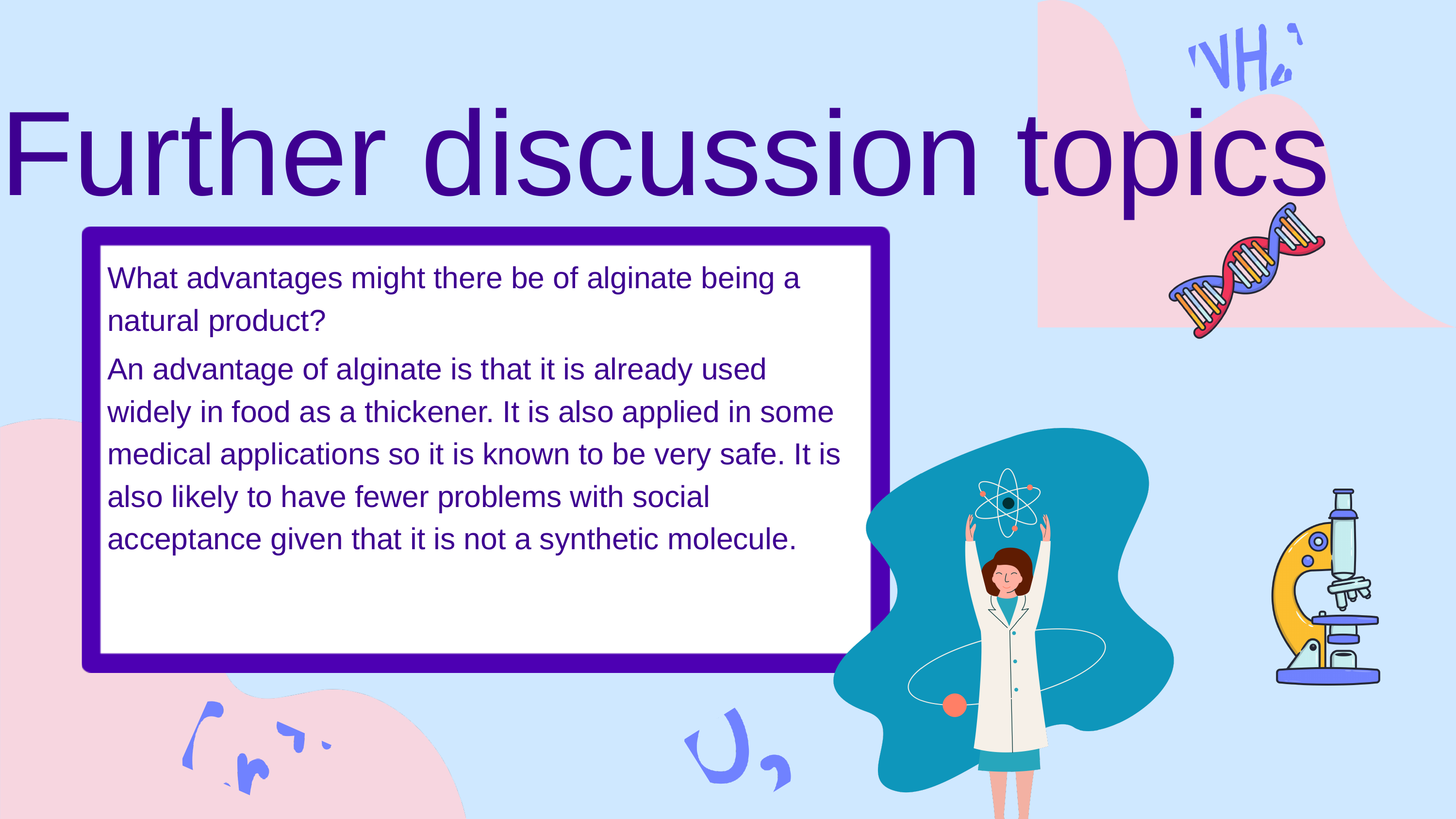

Further discussion topics

What advantages might there be of alginate being a natural product?

An advantage of alginate is that it is already used widely in food as a thickener. It is also applied in some medical applications so it is known to be very safe. It is also likely to have fewer problems with social acceptance given that it is not a synthetic molecule.